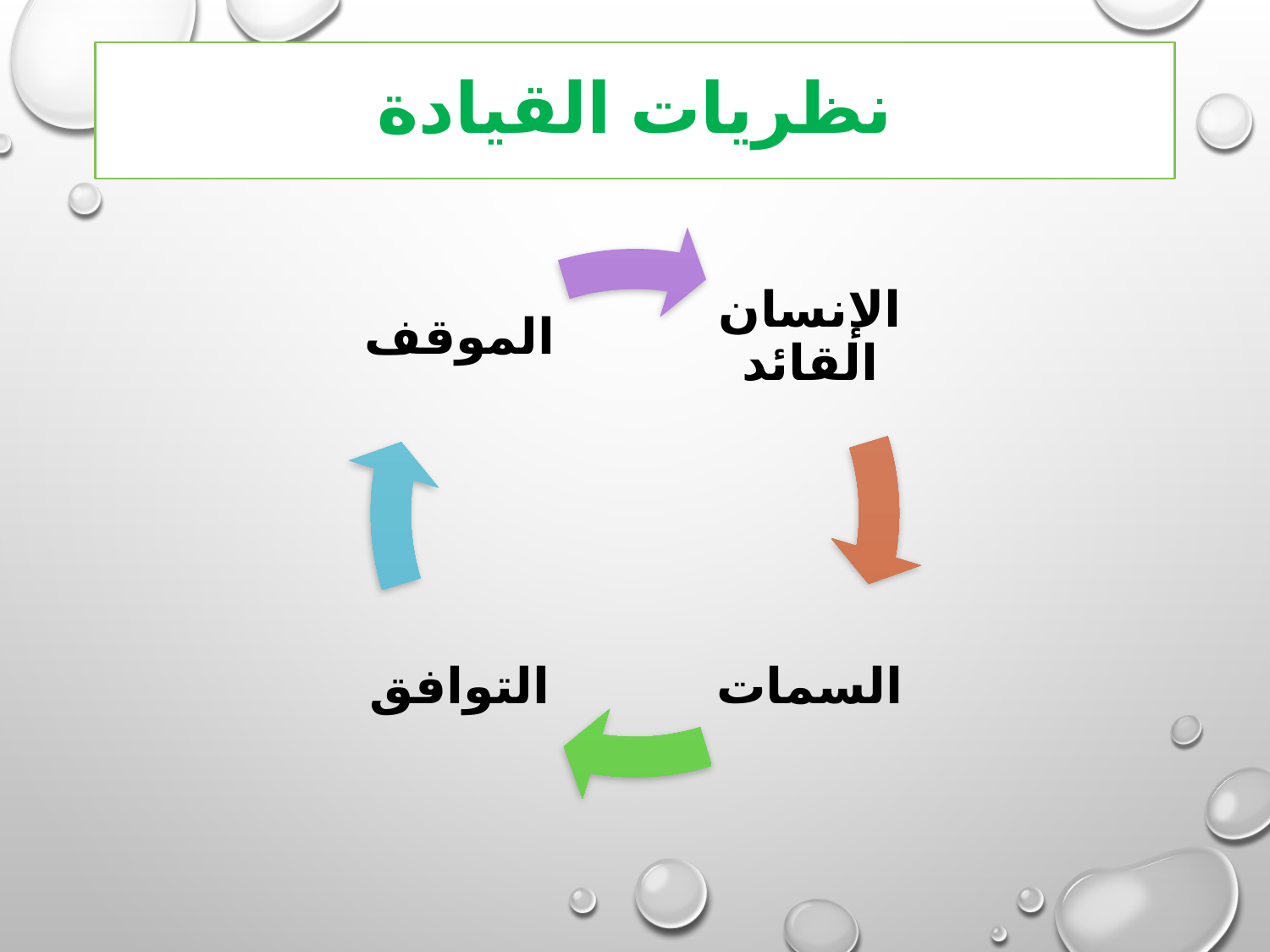

# نظريات القيادة
الإنسان القائد
السمات
التوافق
الموقف